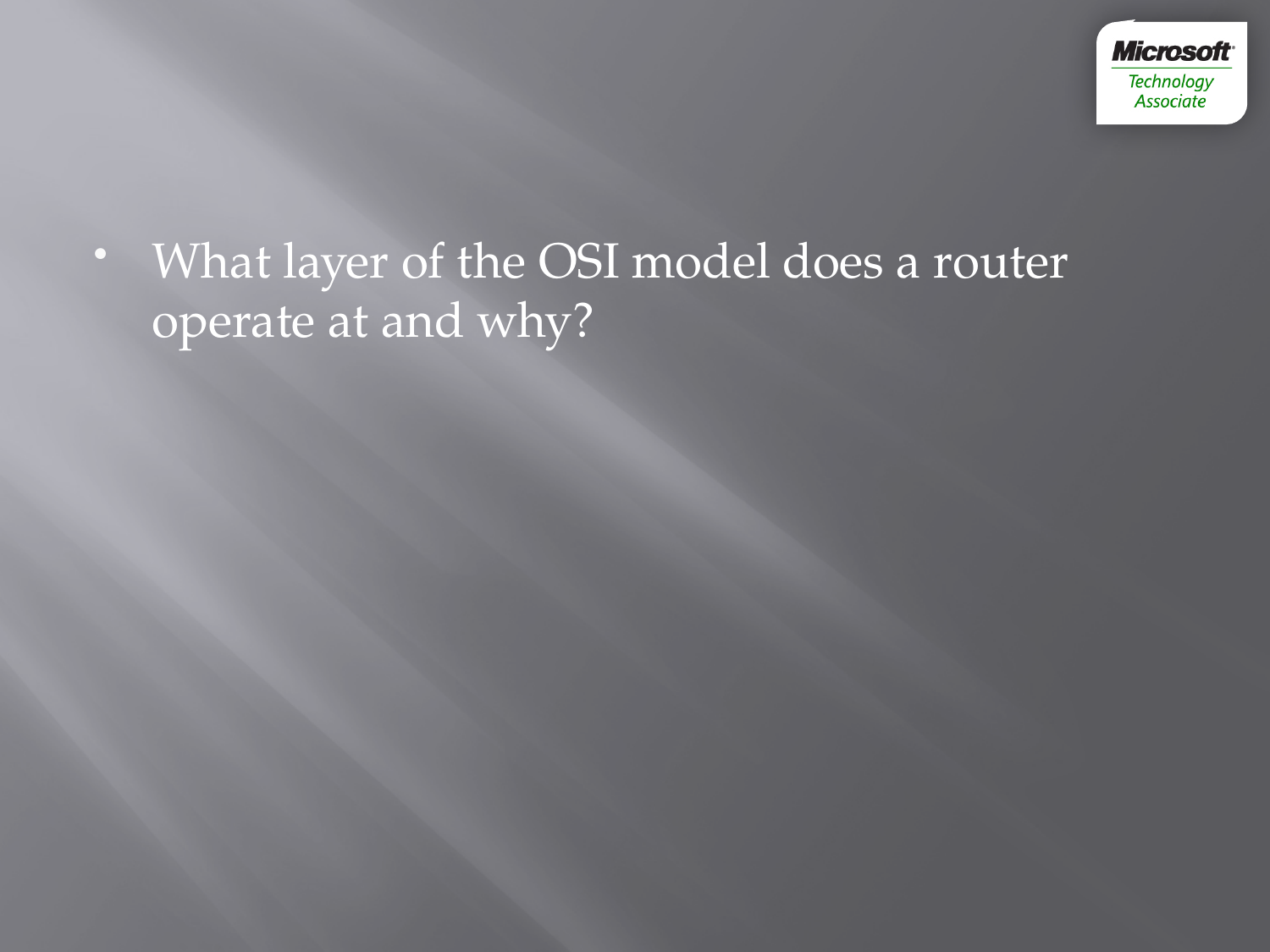

#
What layer of the OSI model does a router operate at and why?